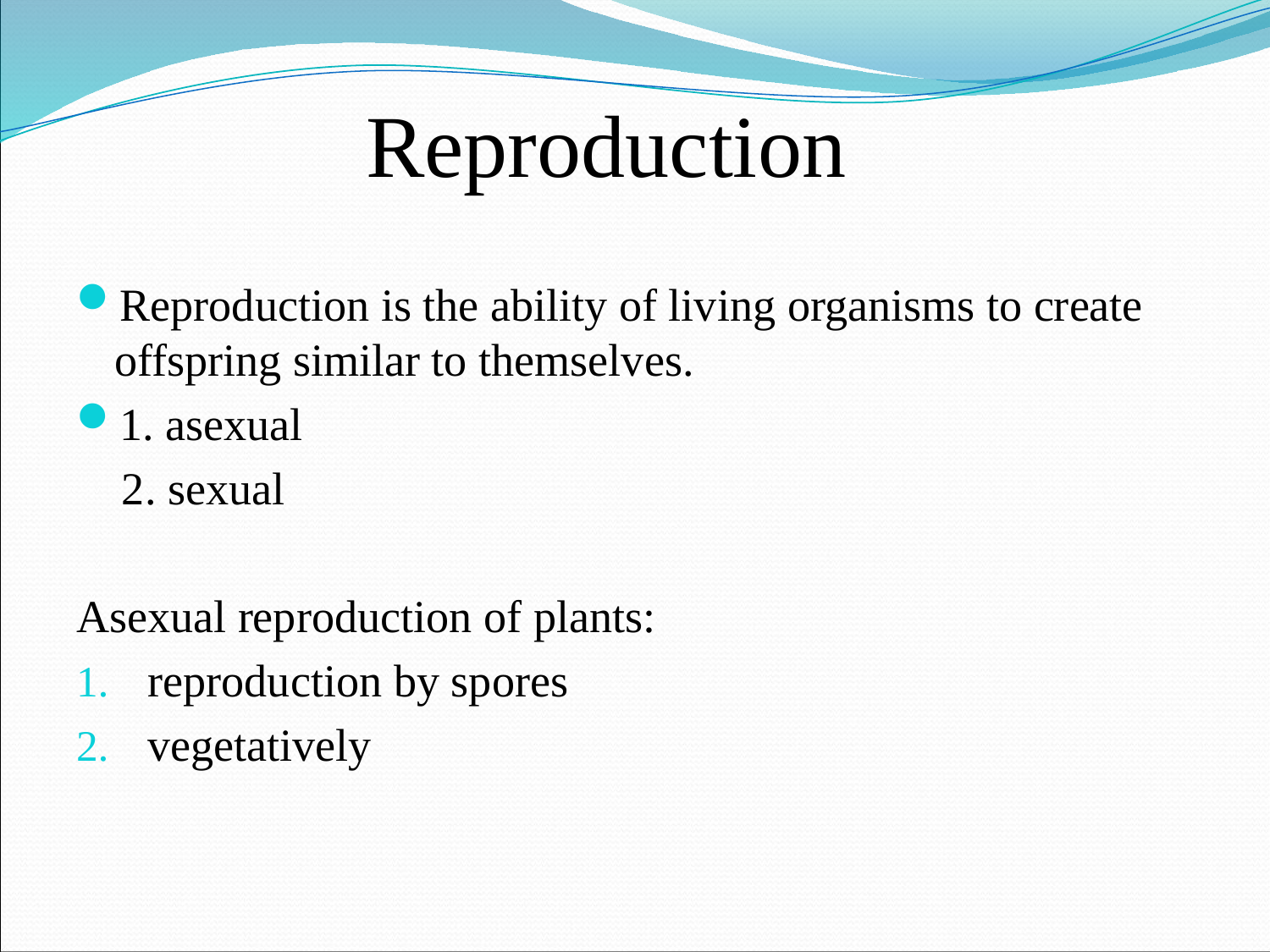

# Reproduction
Reproduction is the ability of living organisms to create offspring similar to themselves.
1. asexual
    2. sexual

Asexual reproduction of plants:
reproduction by spores
vegetatively